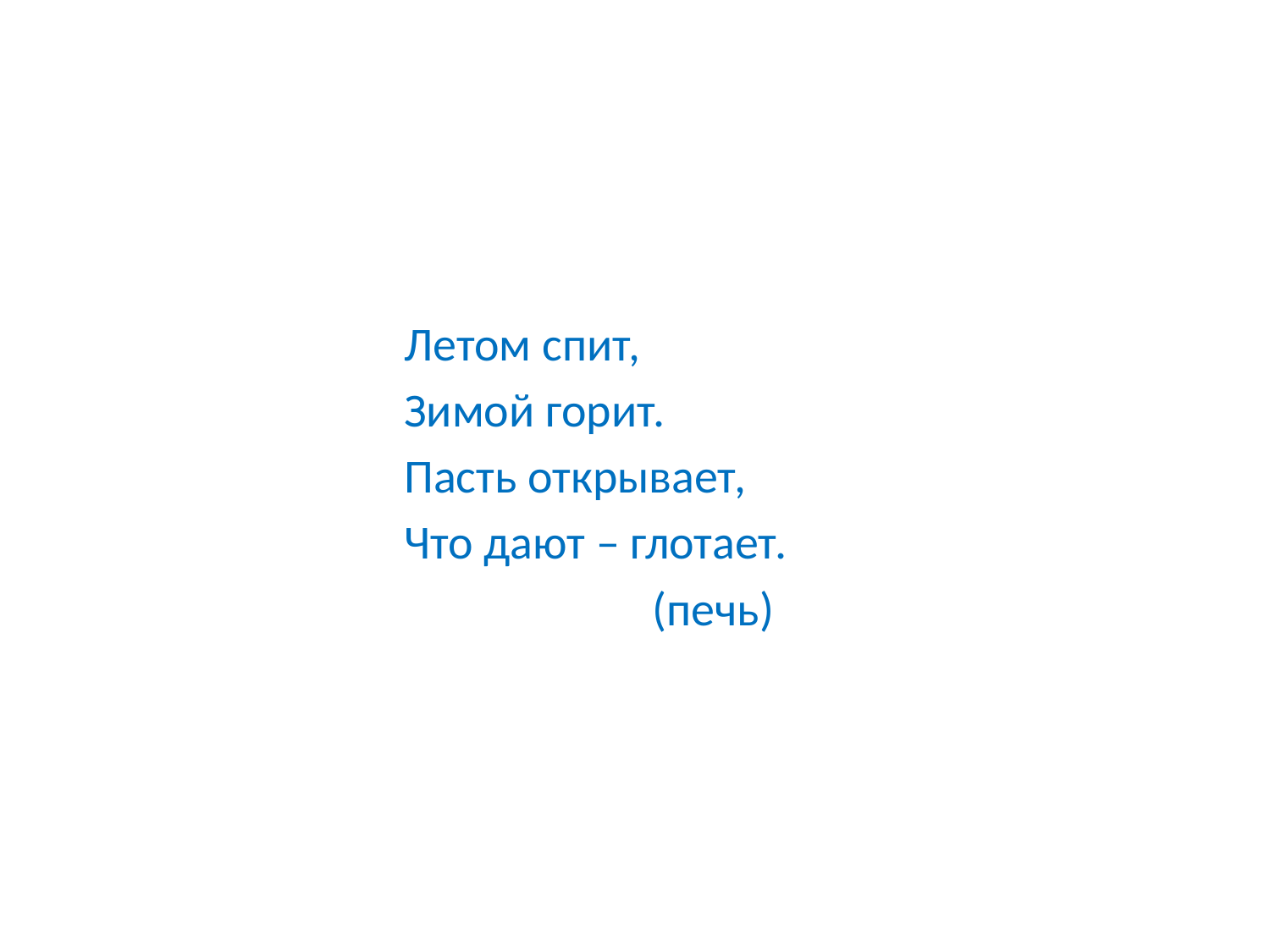

Летом спит,
Зимой горит.
Пасть открывает,
Что дают – глотает.
                       (печь)